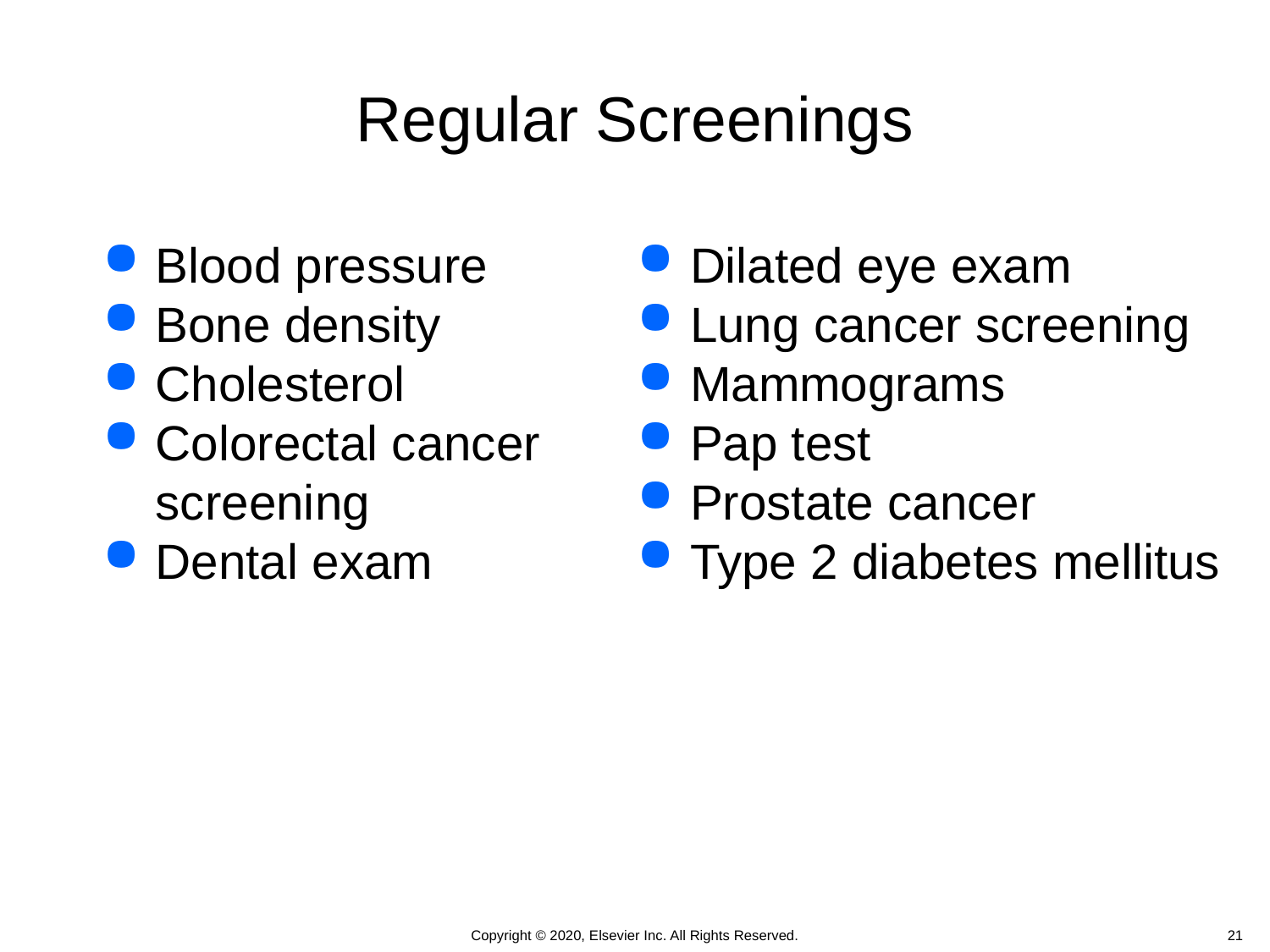

# Regular Screenings
Blood pressure
Bone density
Cholesterol
Colorectal cancer screening
Dental exam
Dilated eye exam
Lung cancer screening
Mammograms
Pap test
Prostate cancer
Type 2 diabetes mellitus

 21